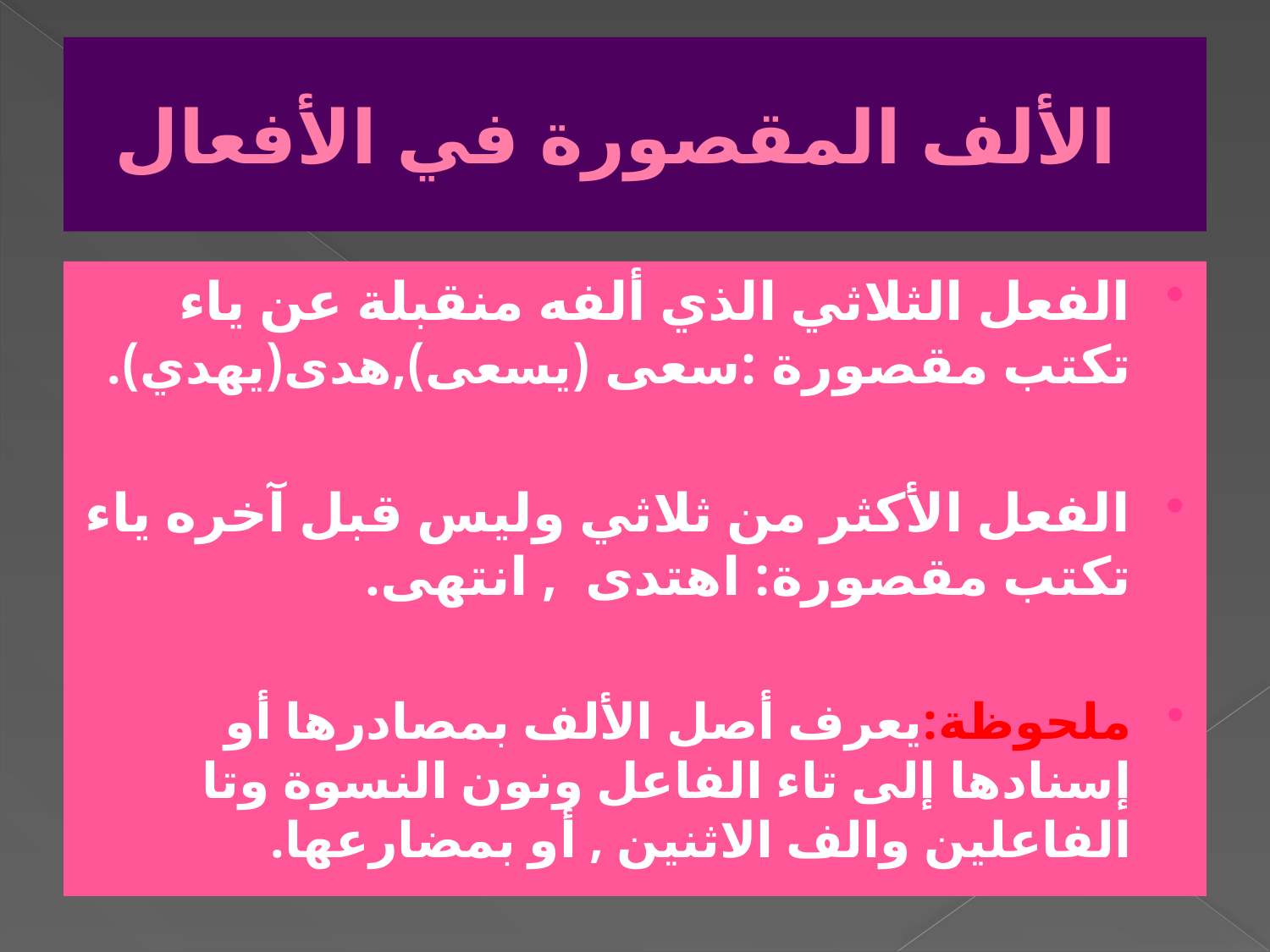

# الألف المقصورة في الأفعال
الفعل الثلاثي الذي ألفه منقبلة عن ياء تكتب مقصورة :سعى (يسعى),هدى(يهدي).

الفعل الأكثر من ثلاثي وليس قبل آخره ياء تكتب مقصورة: اهتدى  , انتهى.

ملحوظة:يعرف أصل الألف بمصادرها أو إسنادها إلى تاء الفاعل ونون النسوة وتا الفاعلين والف الاثنين , أو بمضارعها.